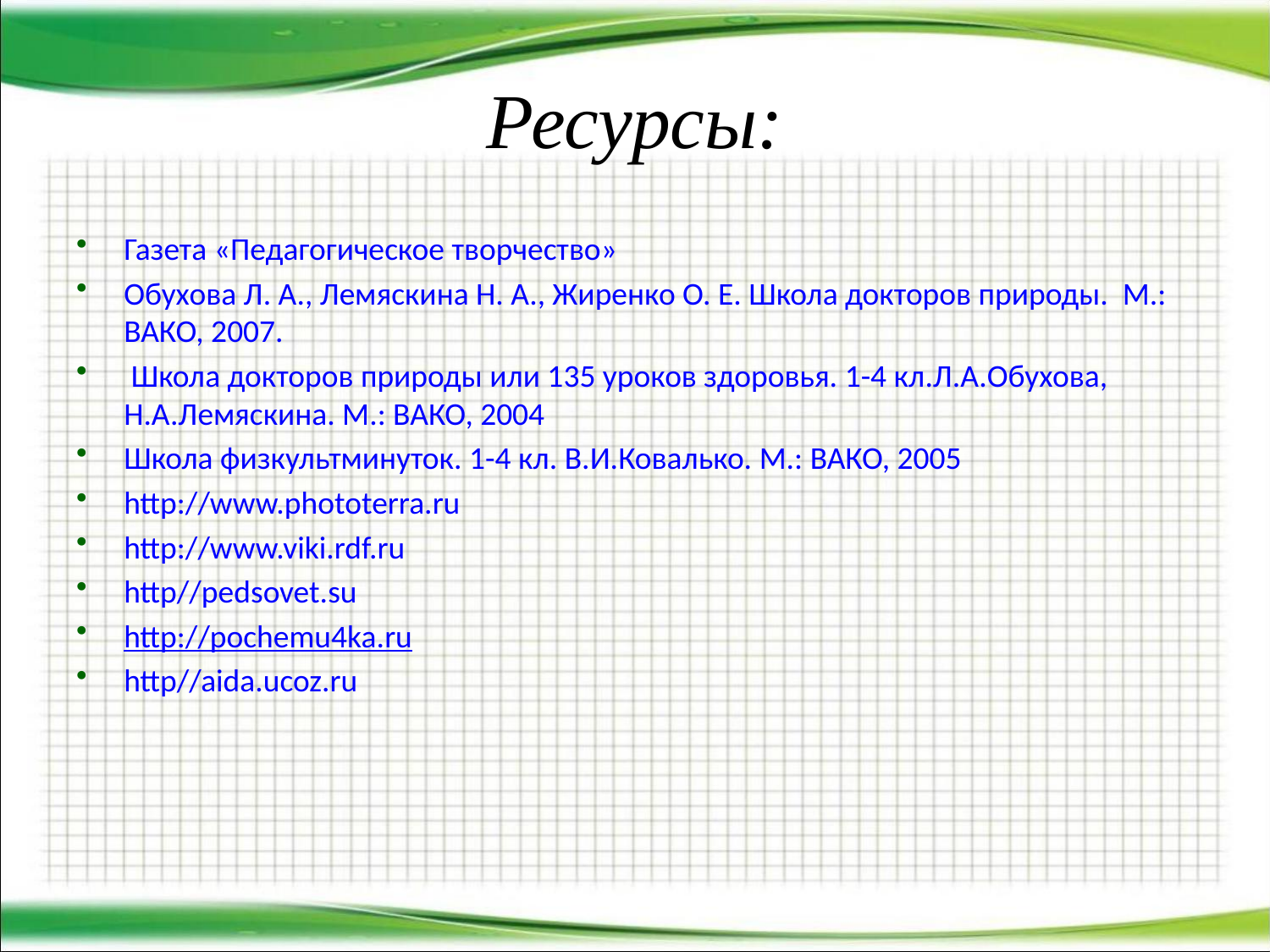

# Ресурсы:
Газета «Педагогическое творчество»
Обухова Л. А., Лемяскина Н. А., Жиренко О. Е. Школа докторов природы.  М.: ВАКО, 2007.
 Школа докторов природы или 135 уроков здоровья. 1-4 кл.Л.А.Обухова, Н.А.Лемяскина. М.: ВАКО, 2004
Школа физкультминуток. 1-4 кл. В.И.Ковалько. М.: ВАКО, 2005
http://www.phototerra.ru
http://www.viki.rdf.ru
http//pedsovet.su
http://pochemu4ka.ru
http//aida.ucoz.ru